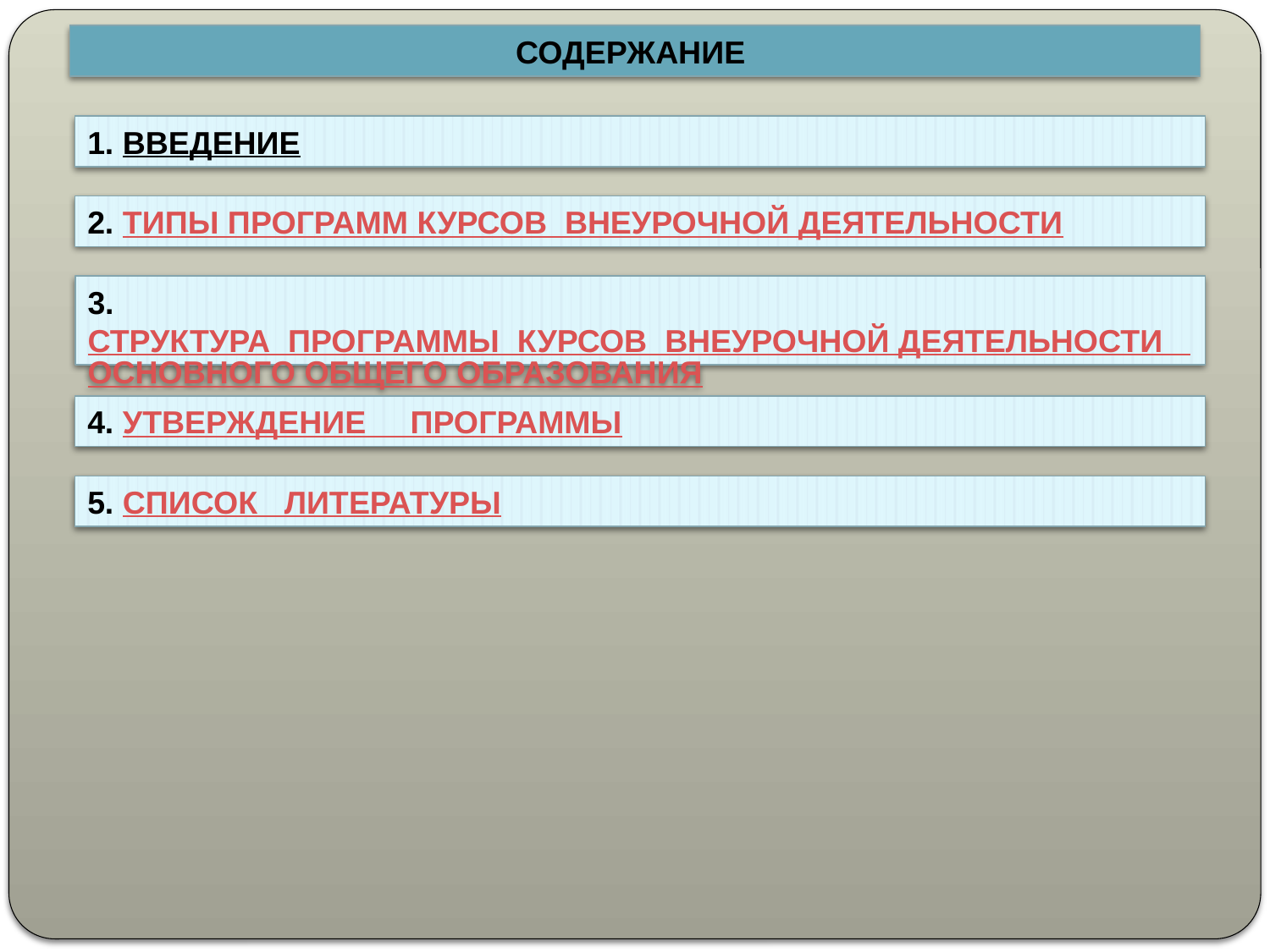

СОДЕРЖАНИЕ

1. ВВЕДЕНИЕ
2. ТИПЫ ПРОГРАММ КУРСОВ  ВНЕУРОЧНОЙ ДЕЯТЕЛЬНОСТИ
3. СТРУКТУРА  ПРОГРАММЫ  КУРСОВ  ВНЕУРОЧНОЙ ДЕЯТЕЛЬНОСТИ   ОСНОВНОГО ОБЩЕГО ОБРАЗОВАНИЯ
4. УТВЕРЖДЕНИЕ     ПРОГРАММЫ
5. СПИСОК   ЛИТЕРАТУРЫ